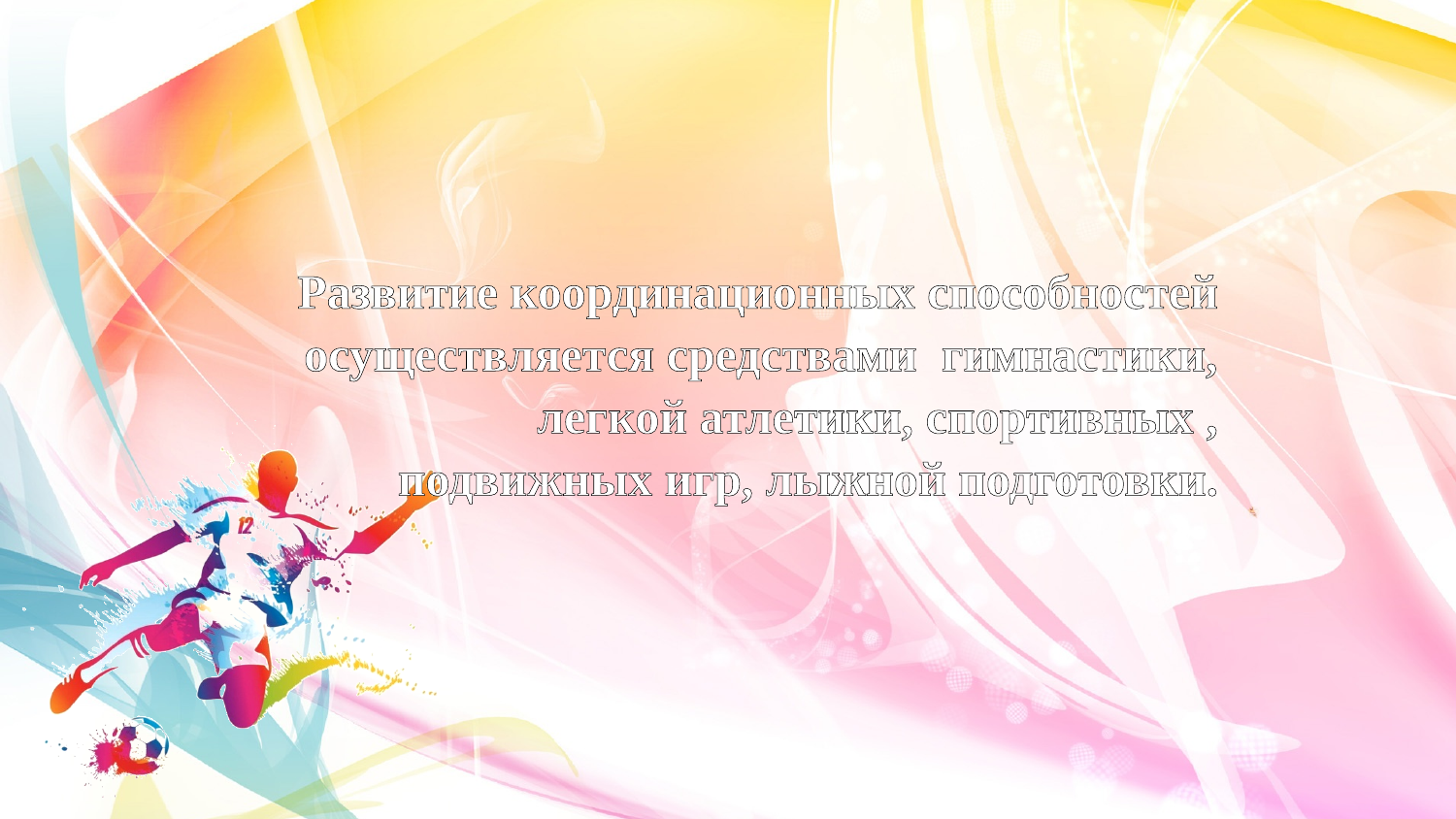

Развитие координационных способностей осуществляется средствами  гимнастики, легкой атлетики, спортивных , подвижных игр, лыжной подготовки.